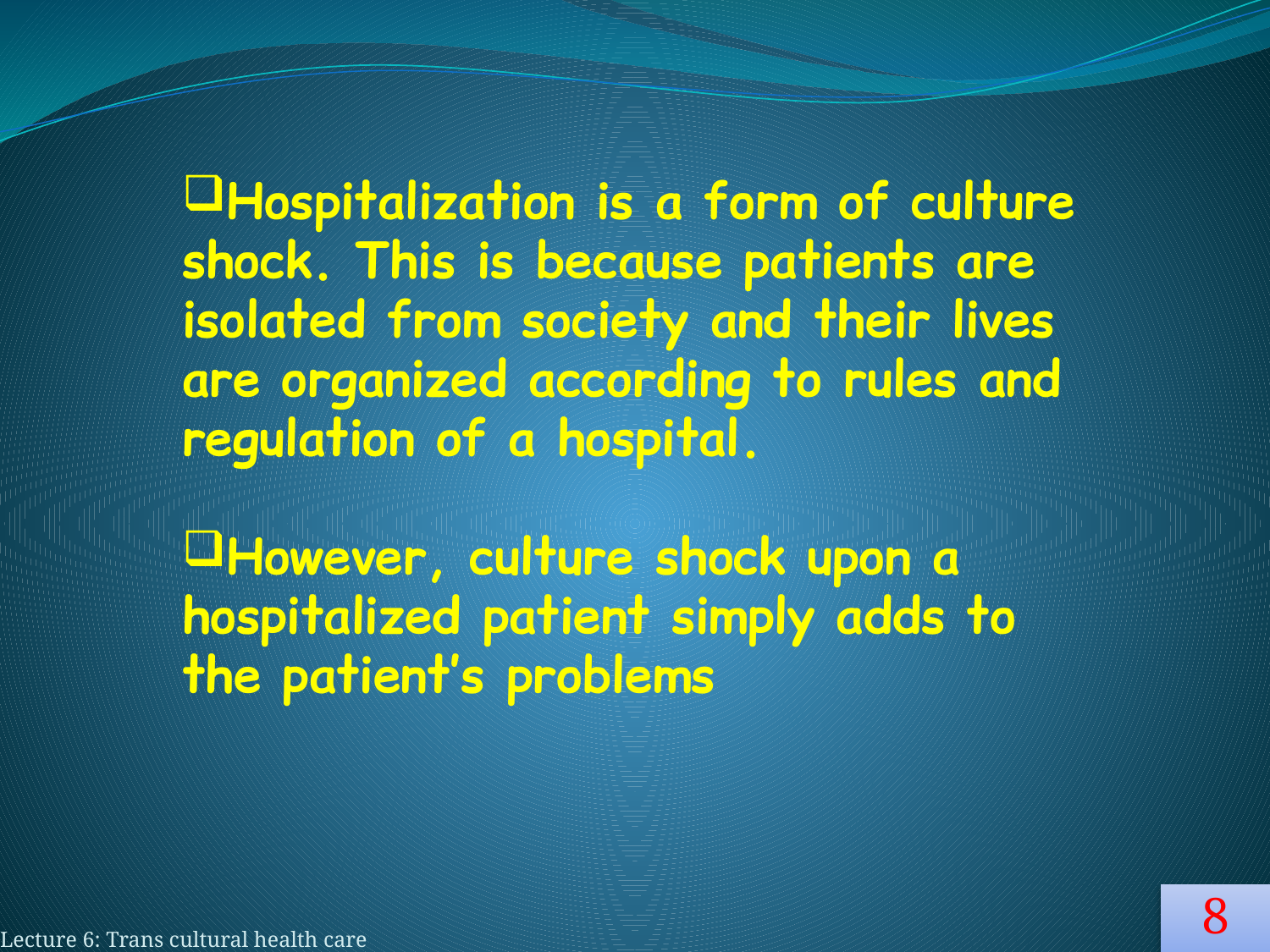

Hospitalization is a form of culture shock. This is because patients are isolated from society and their lives are organized according to rules and regulation of a hospital.

However, culture shock upon a hospitalized patient simply adds to the patient’s problems
#
8
Lecture 6: Trans cultural health care